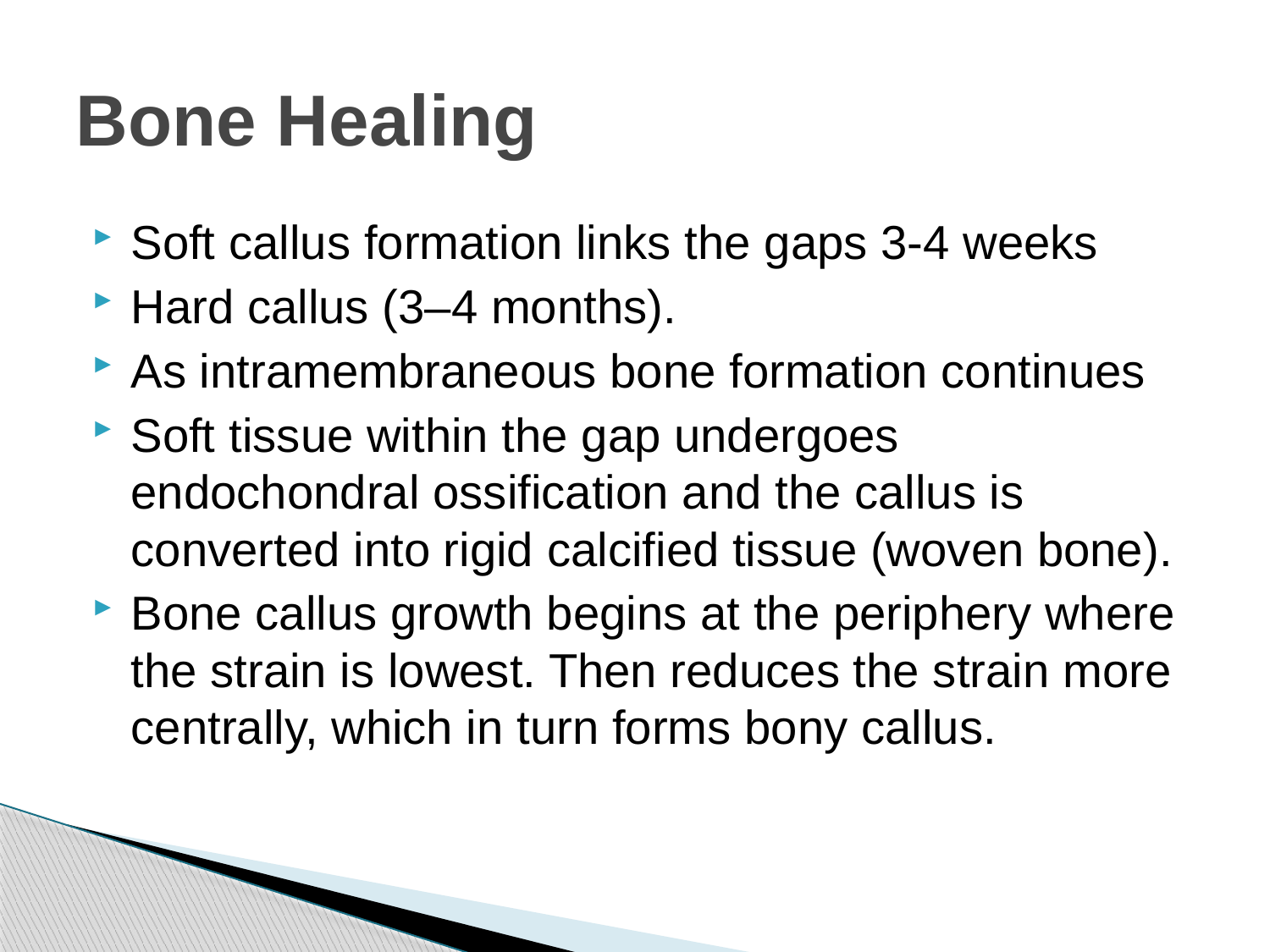

# Bone Healing
Soft callus formation links the gaps 3-4 weeks
Hard callus (3–4 months).
As intramembraneous bone formation continues
Soft tissue within the gap undergoes endochondral ossification and the callus is converted into rigid calcified tissue (woven bone).
Bone callus growth begins at the periphery where the strain is lowest. Then reduces the strain more centrally, which in turn forms bony callus.